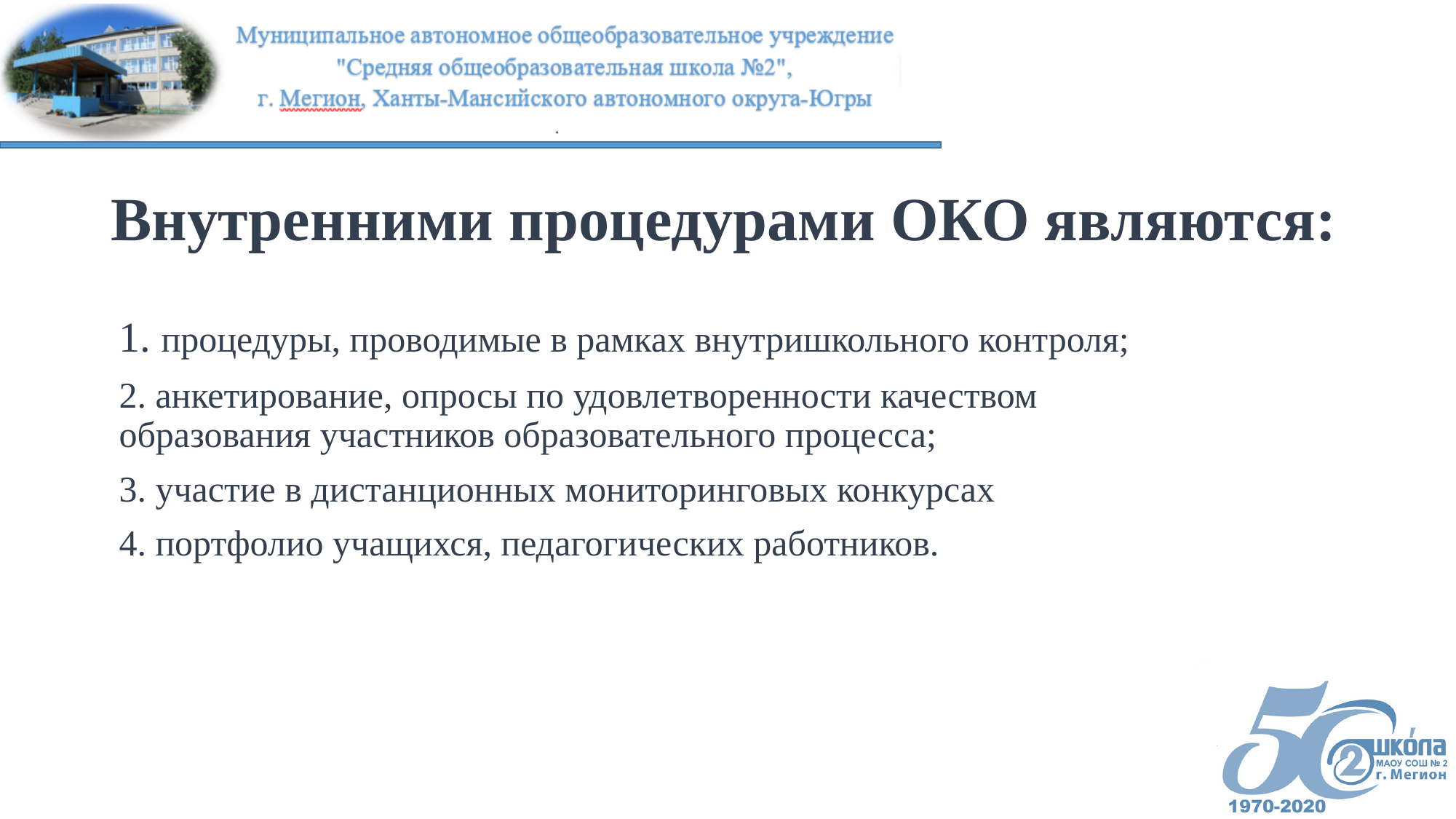

# Внутренними процедурами ОКО являются:
1. процедуры, проводимые в рамках внутришкольного контроля;
2. анкетирование, опросы по удовлетворенности качеством образования участников образовательного процесса;
3. участие в дистанционных мониторинговых конкурсах
4. портфолио учащихся, педагогических работников.